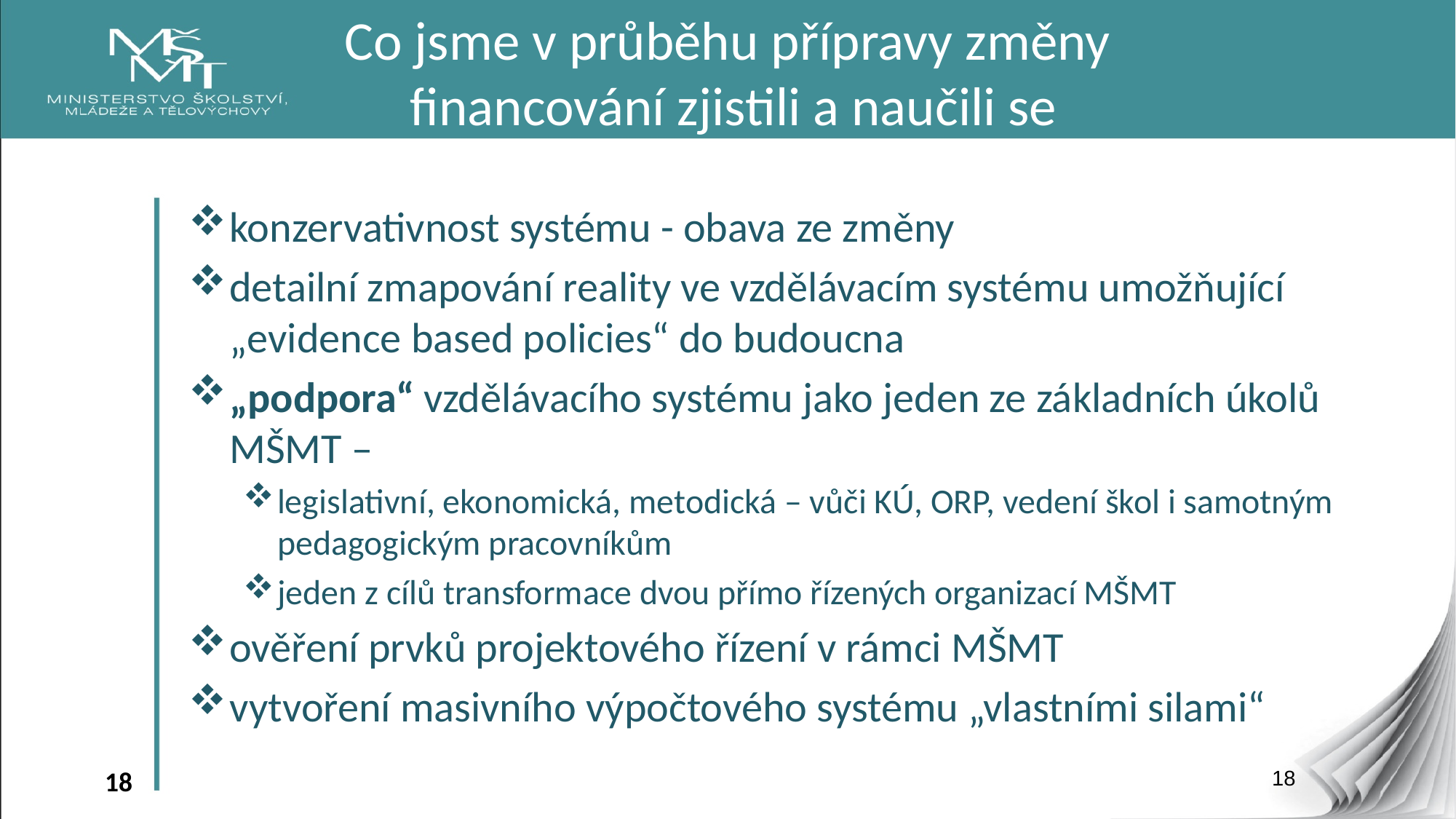

# Co jsme v průběhu přípravy změny financování zjistili a naučili se
konzervativnost systému - obava ze změny
detailní zmapování reality ve vzdělávacím systému umožňující „evidence based policies“ do budoucna
„podpora“ vzdělávacího systému jako jeden ze základních úkolů MŠMT –
legislativní, ekonomická, metodická – vůči KÚ, ORP, vedení škol i samotným pedagogickým pracovníkům
jeden z cílů transformace dvou přímo řízených organizací MŠMT
ověření prvků projektového řízení v rámci MŠMT
vytvoření masivního výpočtového systému „vlastními silami“

18